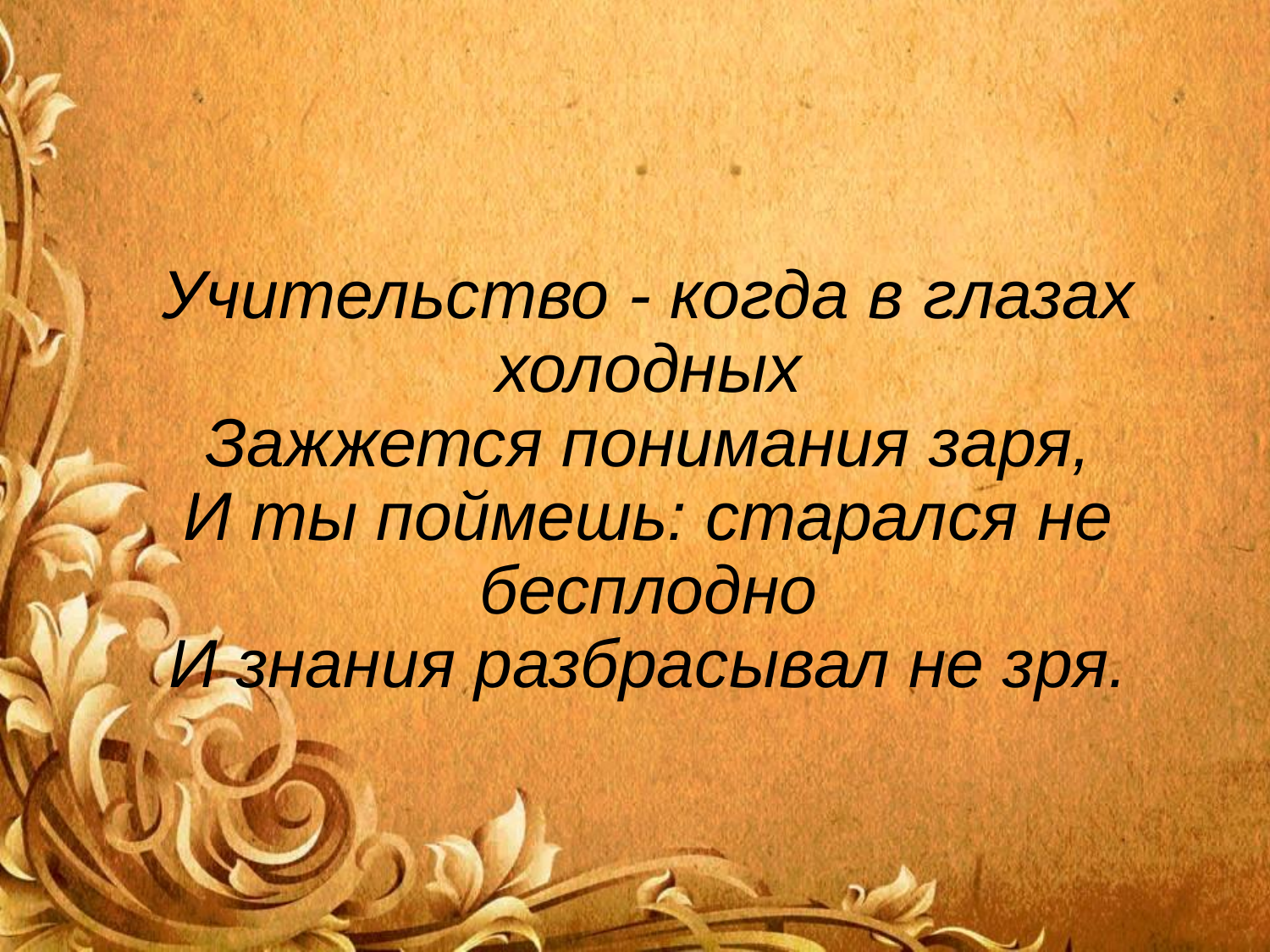

#
	Учительство - когда в глазах холодных
Зажжется понимания заря,
И ты поймешь: старался не бесплодно
И знания разбрасывал не зря.